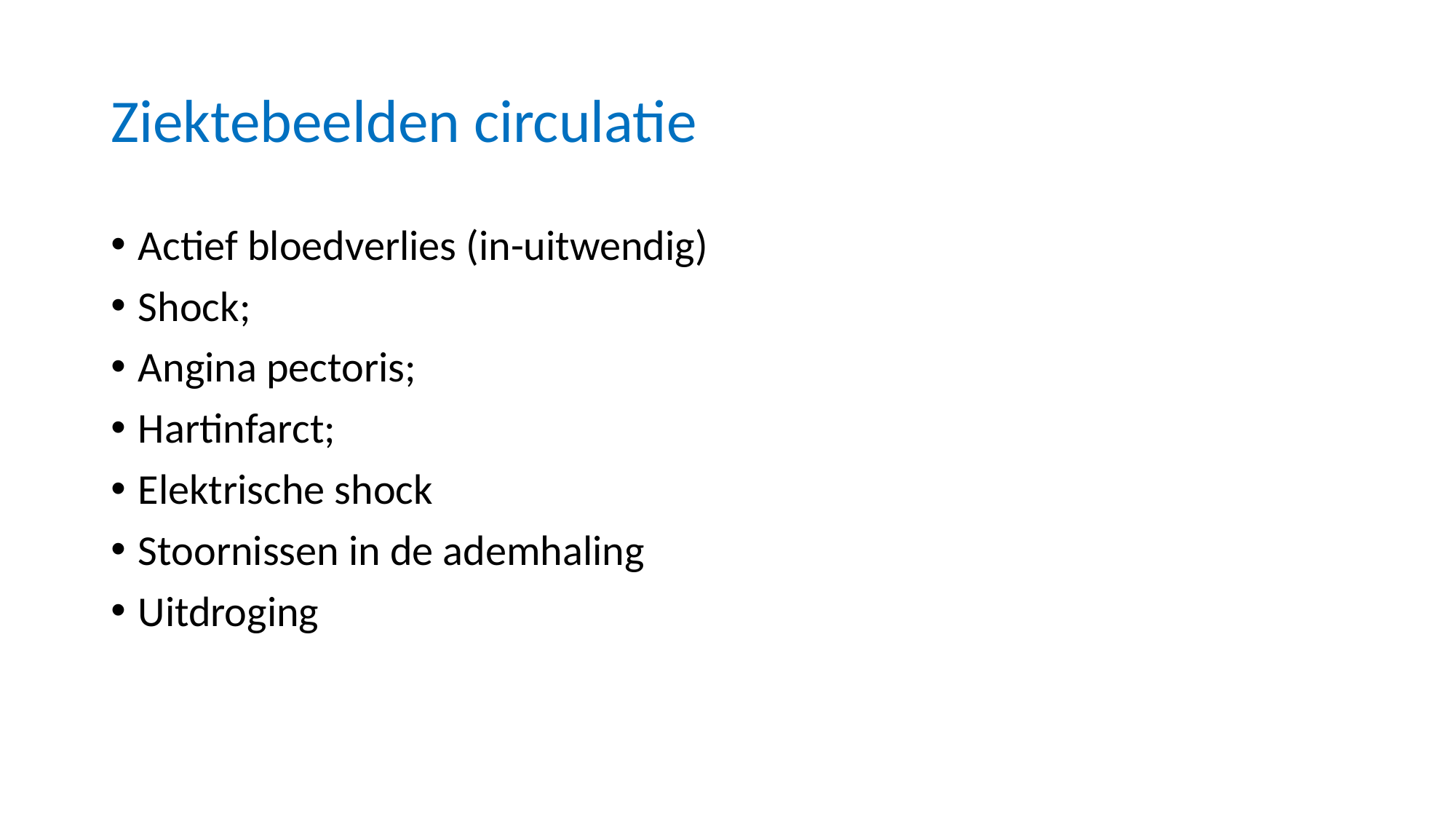

# Ziektebeelden circulatie
Actief bloedverlies (in-uitwendig)
Shock;
Angina pectoris;
Hartinfarct;
Elektrische shock
Stoornissen in de ademhaling
Uitdroging